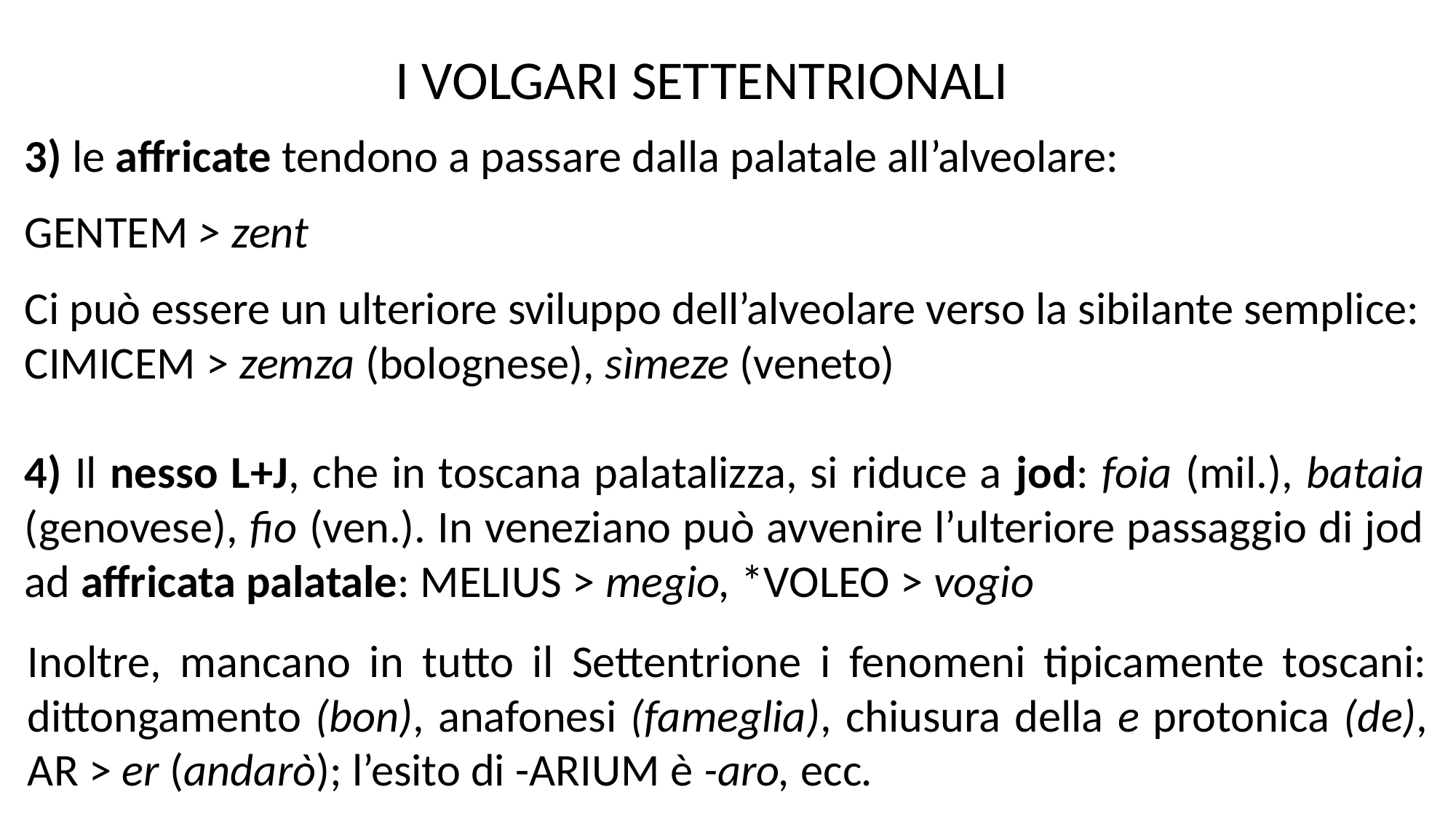

I VOLGARI SETTENTRIONALI
3) le affricate tendono a passare dalla palatale all’alveolare:

GENTEM > zent

Ci può essere un ulteriore sviluppo dell’alveolare verso la sibilante semplice:
CIMICEM > zemza (bolognese), sìmeze (veneto)

4) Il nesso L+J, che in toscana palatalizza, si riduce a jod: foia (mil.), bataia (genovese), fio (ven.). In veneziano può avvenire l’ulteriore passaggio di jod ad affricata palatale: MELIUS > megio, *VOLEO > vogio
Inoltre, mancano in tutto il Settentrione i fenomeni tipicamente toscani: dittongamento (bon), anafonesi (fameglia), chiusura della e protonica (de), AR > er (andarò); l’esito di -ARIUM è -aro, ecc.